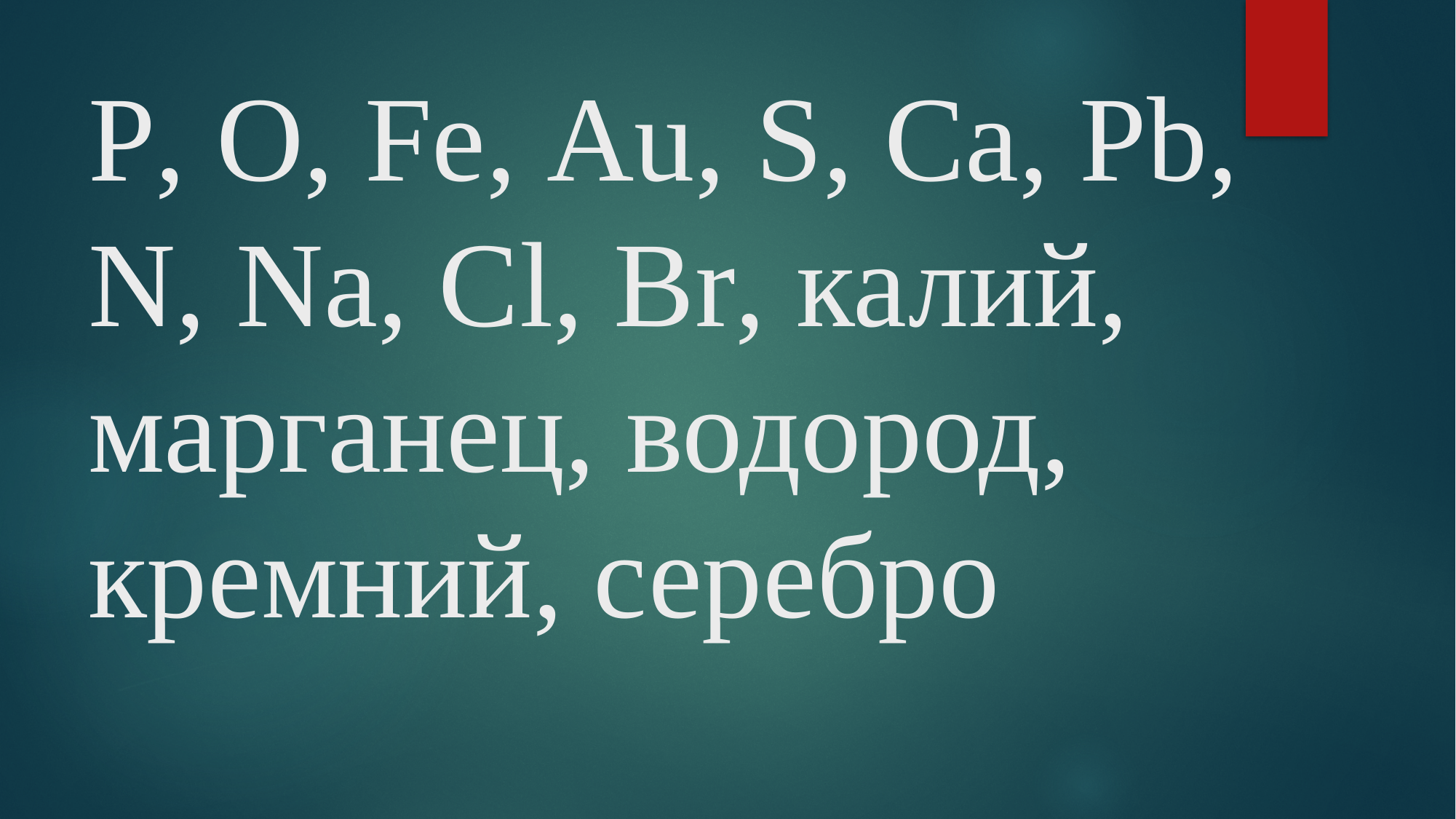

# P, O, Fe, Au, S, Ca, Pb, N, Na, Cl, Br, калий, марганец, водород, кремний, серебро